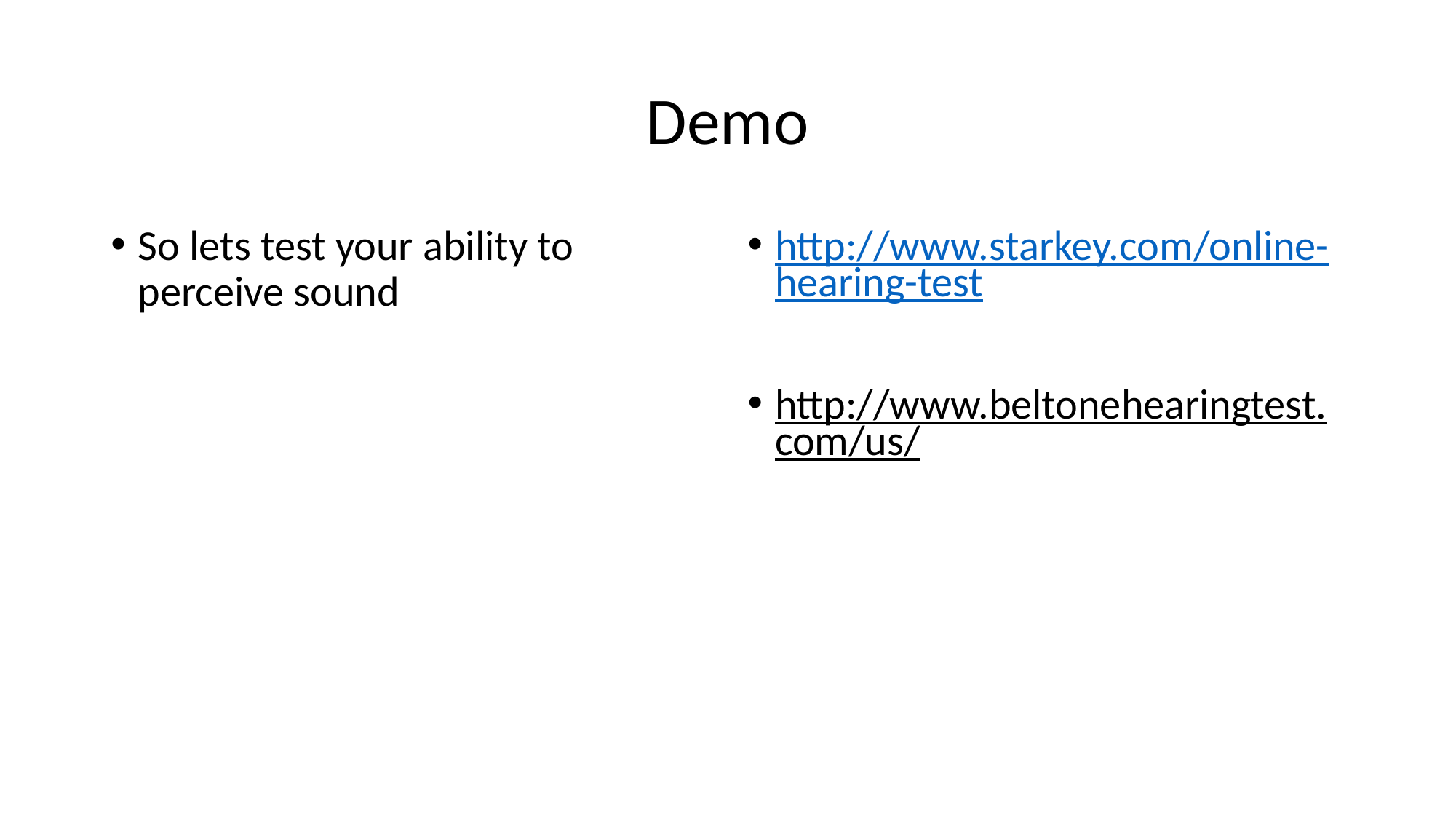

# Demo
So lets test your ability to perceive sound
http://www.starkey.com/online-hearing-test

http://www.beltonehearingtest.com/us/